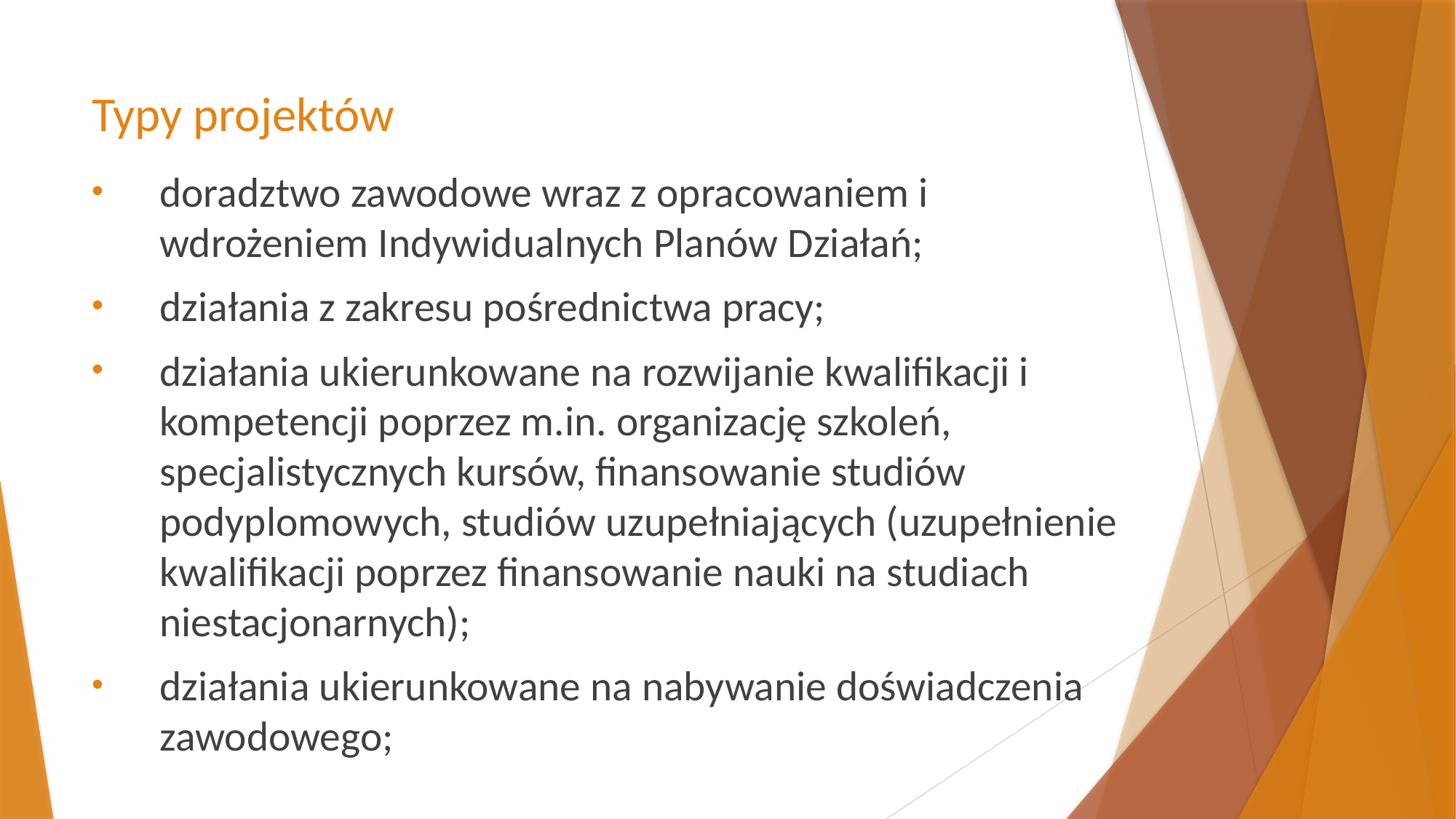

# Typy projektów
doradztwo zawodowe wraz z opracowaniem i wdrożeniem Indywidualnych Planów Działań;
działania z zakresu pośrednictwa pracy;
działania ukierunkowane na rozwijanie kwalifikacji i kompetencji poprzez m.in. organizację szkoleń, specjalistycznych kursów, finansowanie studiów podyplomowych, studiów uzupełniających (uzupełnienie kwalifikacji poprzez finansowanie nauki na studiach niestacjonarnych);
działania ukierunkowane na nabywanie doświadczenia zawodowego;